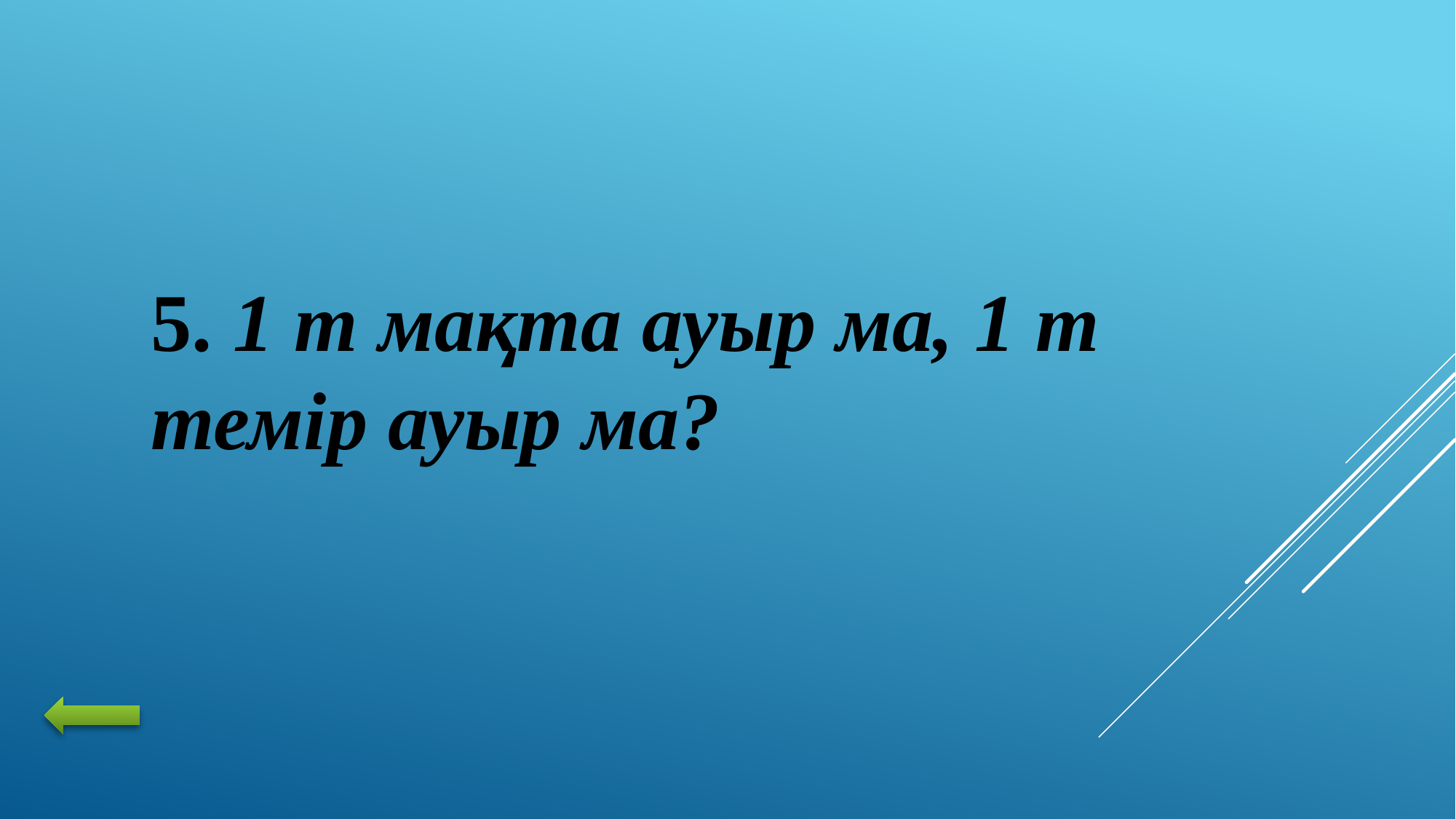

5. 1 т мақта ауыр ма, 1 т темір ауыр ма?